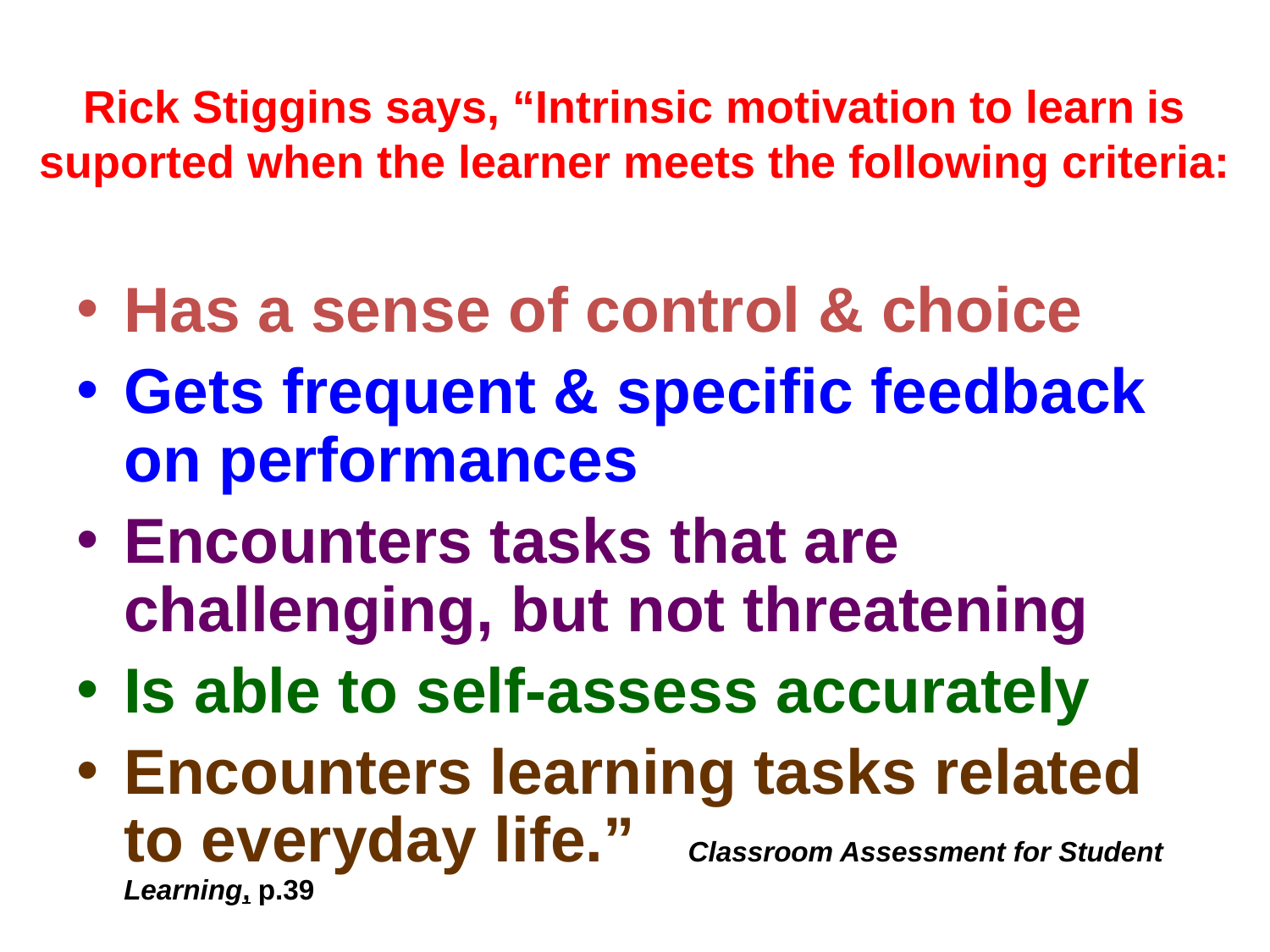

# Rick Stiggins says, “Intrinsic motivation to learn is suported when the learner meets the following criteria:
Has a sense of control & choice
Gets frequent & specific feedback on performances
Encounters tasks that are challenging, but not threatening
Is able to self-assess accurately
Encounters learning tasks related to everyday life.”   Classroom Assessment for Student Learning, p.39